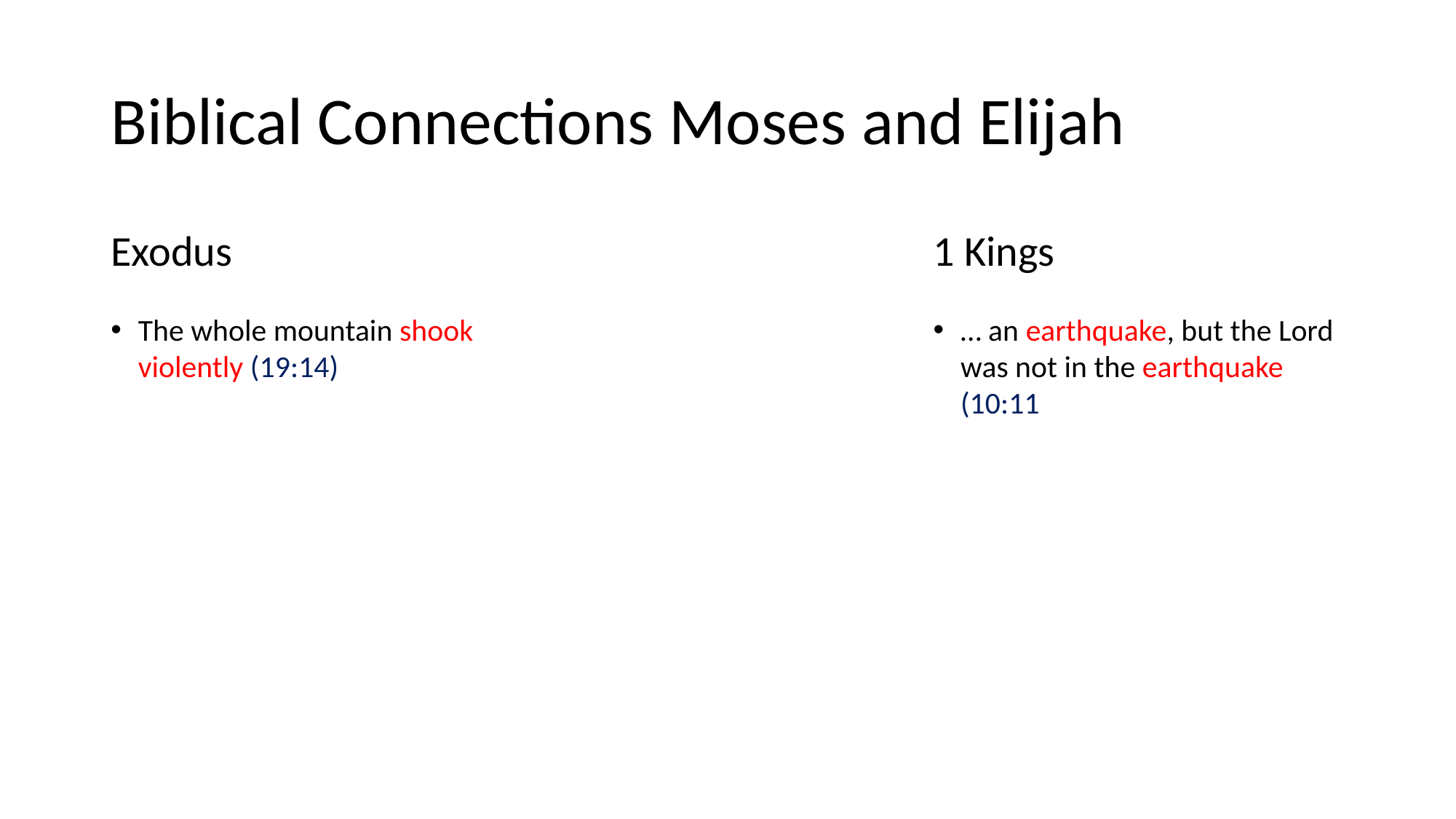

# Biblical Connections Moses and Elijah
Exodus

The whole mountain shook violently (19:14)

1 Kings

… an earthquake, but the Lord was not in the earthquake (10:11